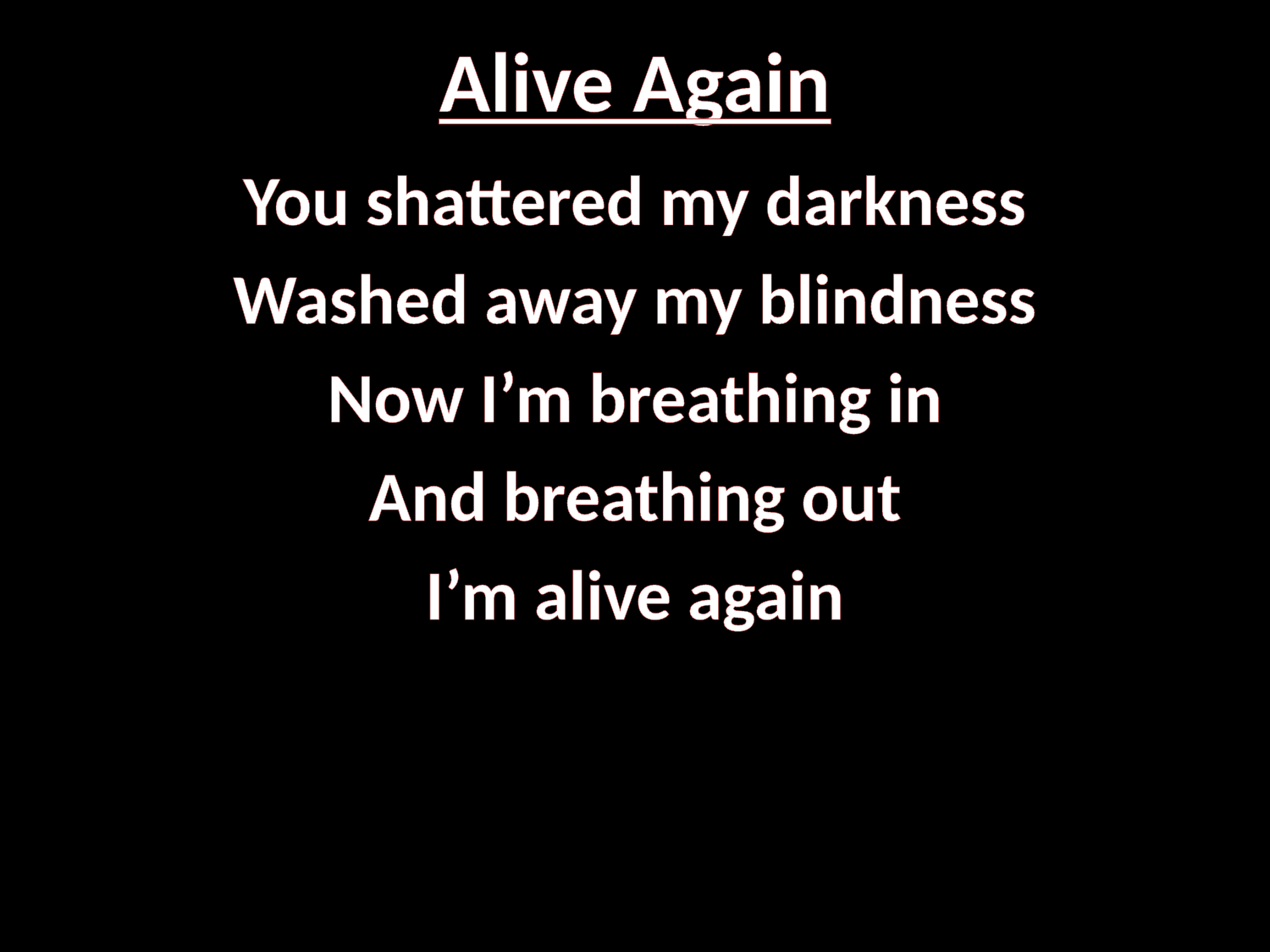

# Alive Again
You shattered my darkness
Washed away my blindness
Now I’m breathing in
And breathing out
I’m alive again